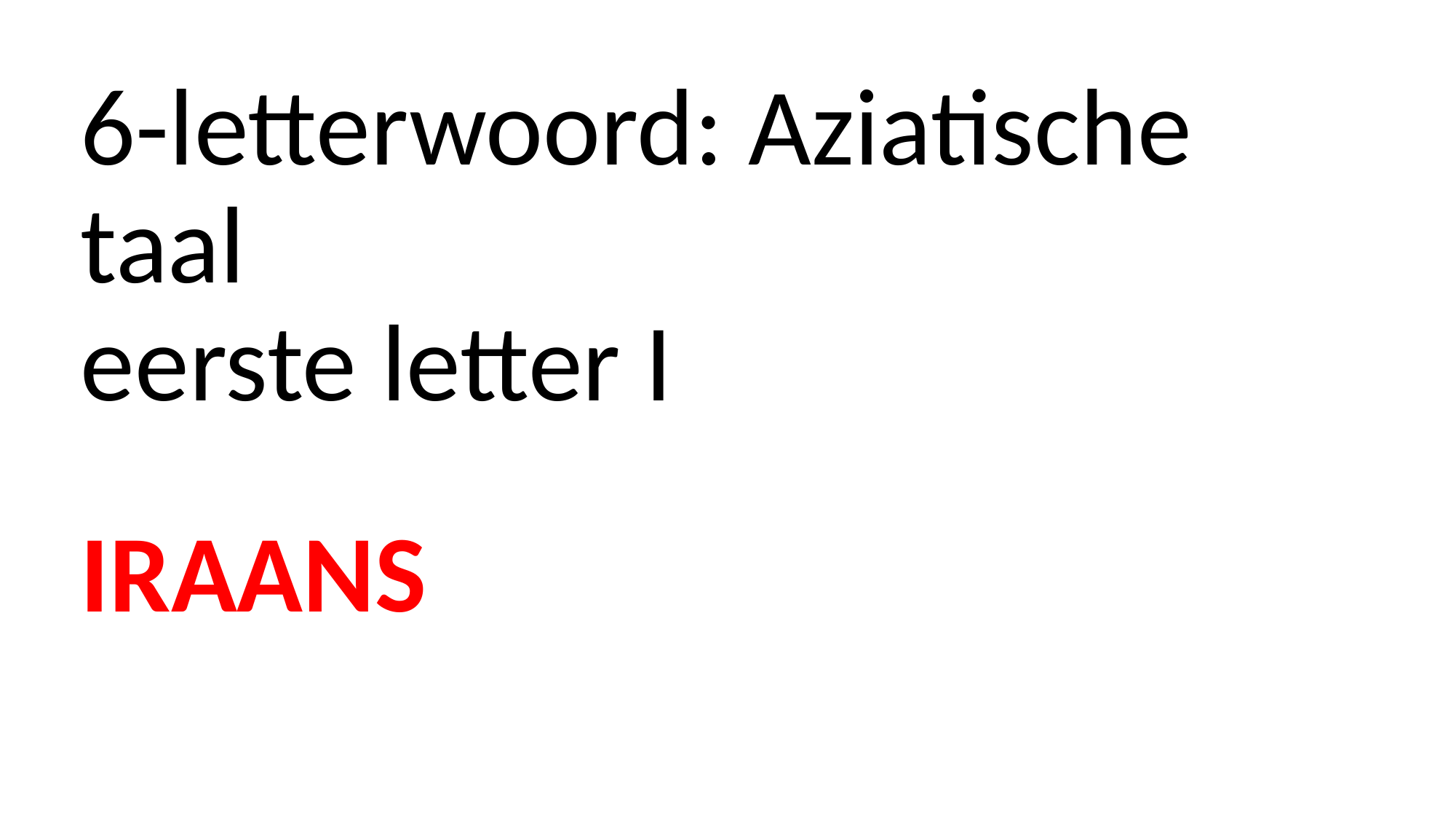

# 6-letterwoord: Aziatische taal eerste letter I
IRAANS